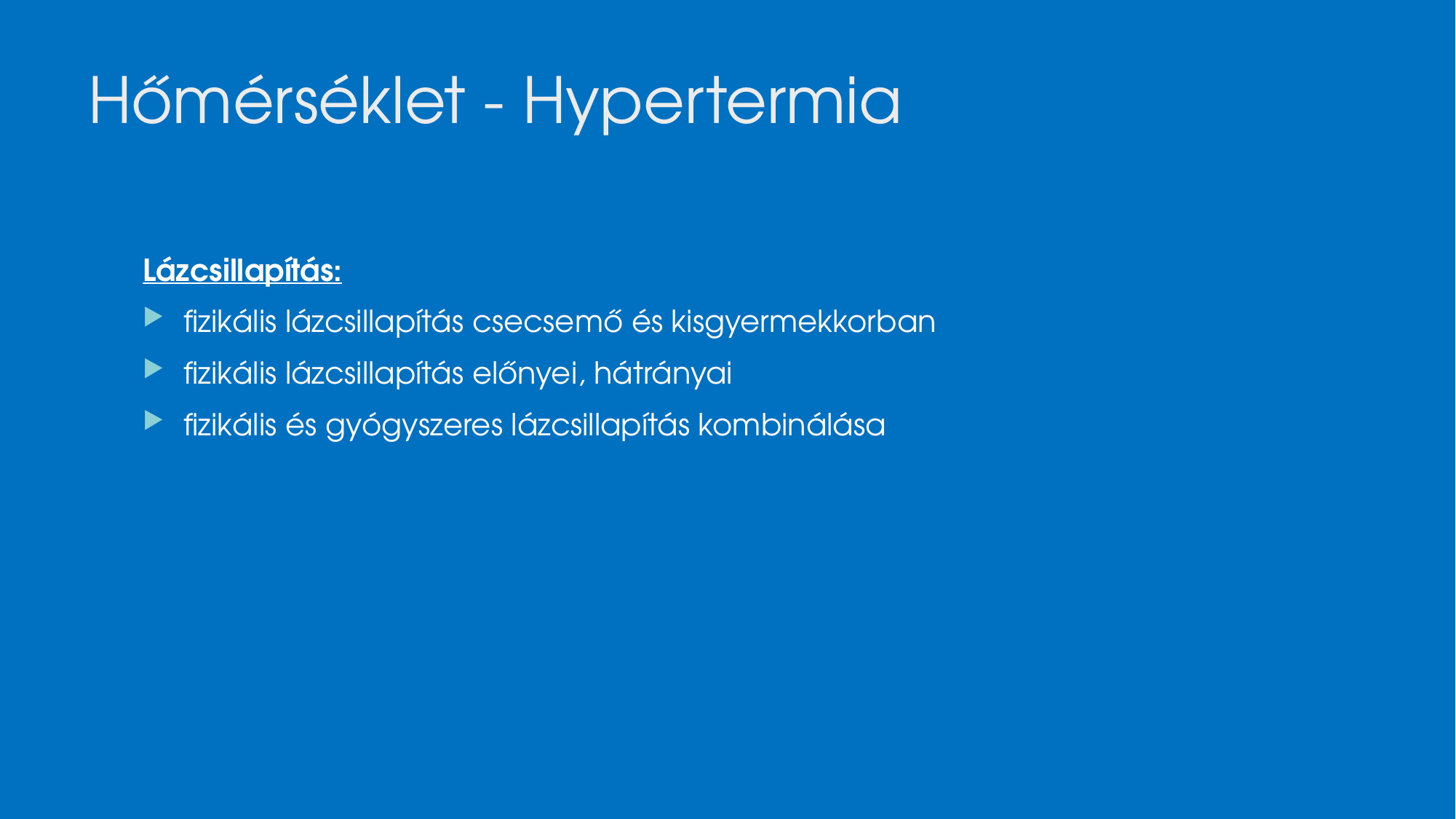

# Hőmérséklet - Hypertermia
Lázcsillapítás:
fizikális lázcsillapítás csecsemő és kisgyermekkorban
fizikális lázcsillapítás előnyei, hátrányai
fizikális és gyógyszeres lázcsillapítás kombinálása